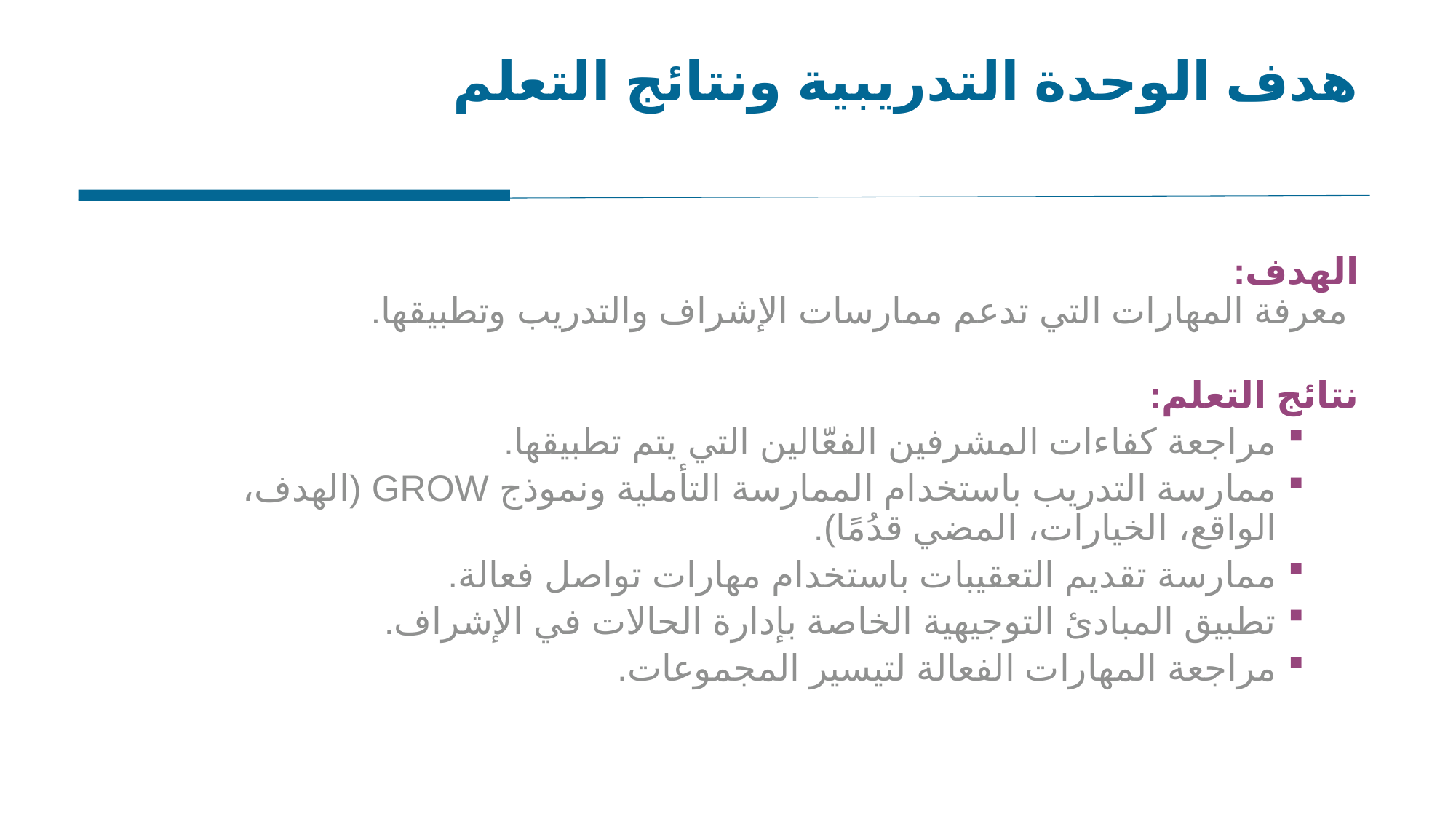

هدف الوحدة التدريبية ونتائج التعلم

الهدف:
 معرفة المهارات التي تدعم ممارسات الإشراف والتدريب وتطبيقها.

نتائج التعلم:
مراجعة كفاءات المشرفين الفعّالين التي يتم تطبيقها.
ممارسة التدريب باستخدام الممارسة التأملية ونموذج GROW (الهدف، الواقع، الخيارات، المضي قدُمًا).
ممارسة تقديم التعقيبات باستخدام مهارات تواصل فعالة.
تطبيق المبادئ التوجيهية الخاصة بإدارة الحالات في الإشراف.
مراجعة المهارات الفعالة لتيسير المجموعات.